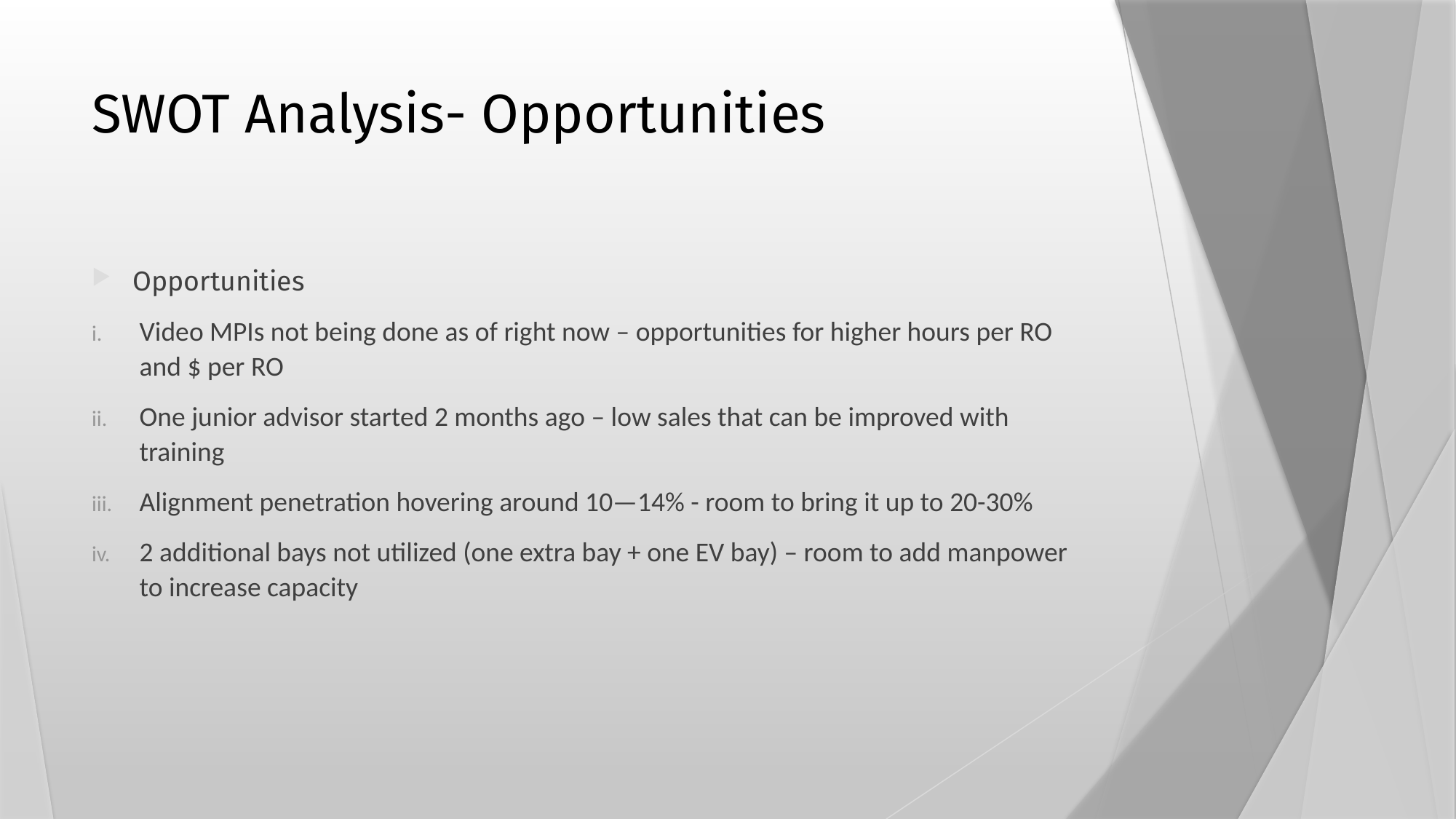

# SWOT Analysis- Opportunities
Opportunities
Video MPIs not being done as of right now – opportunities for higher hours per RO and $ per RO
One junior advisor started 2 months ago – low sales that can be improved with training
Alignment penetration hovering around 10—14% - room to bring it up to 20-30%
2 additional bays not utilized (one extra bay + one EV bay) – room to add manpower to increase capacity